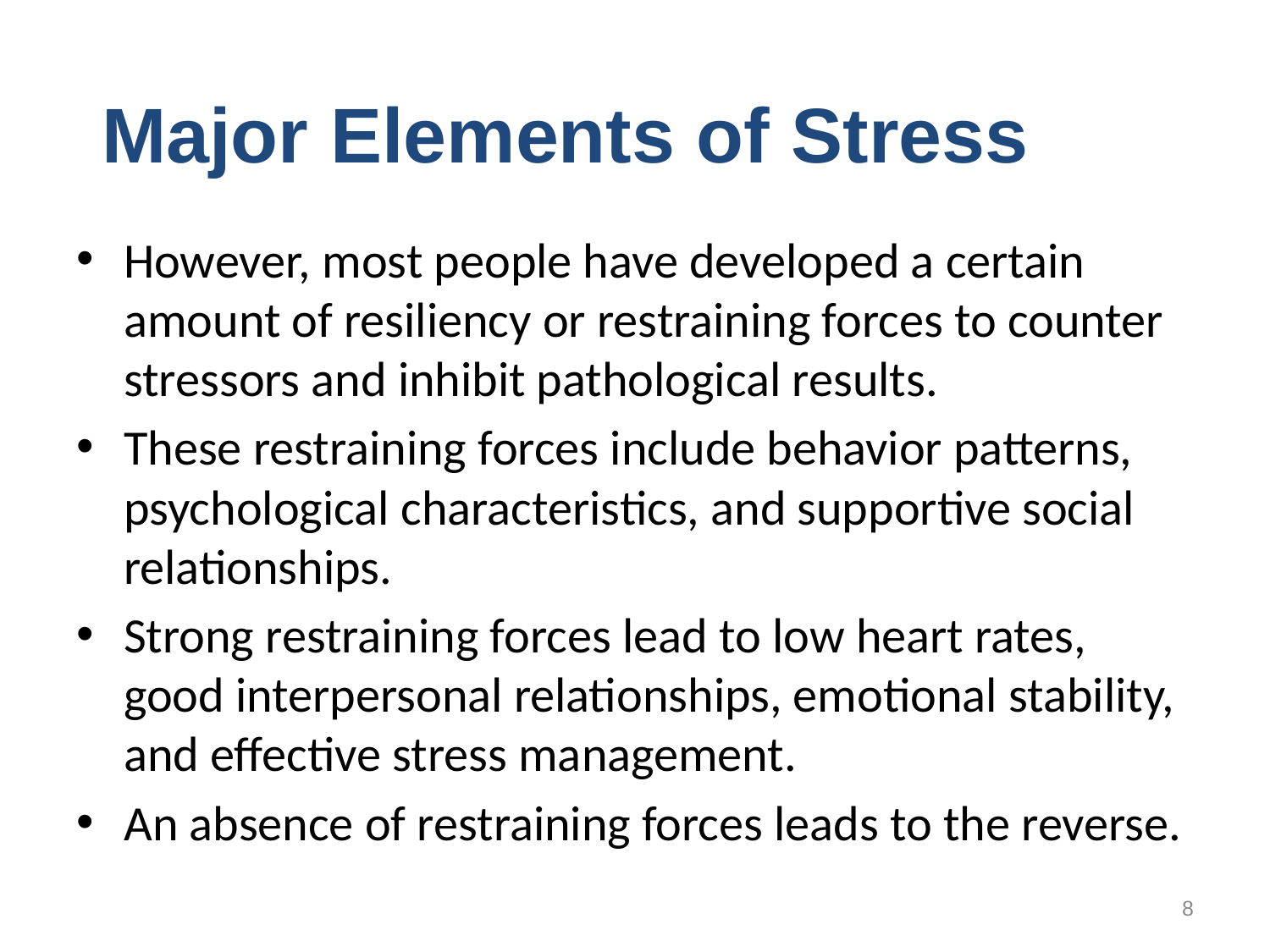

Major Elements of Stress
However, most people have developed a certain amount of resiliency or restraining forces to counter stressors and inhibit pathological results.
These restraining forces include behavior patterns, psychological characteristics, and supportive social relationships.
Strong restraining forces lead to low heart rates, good interpersonal relationships, emotional stability, and effective stress management.
An absence of restraining forces leads to the reverse.
8